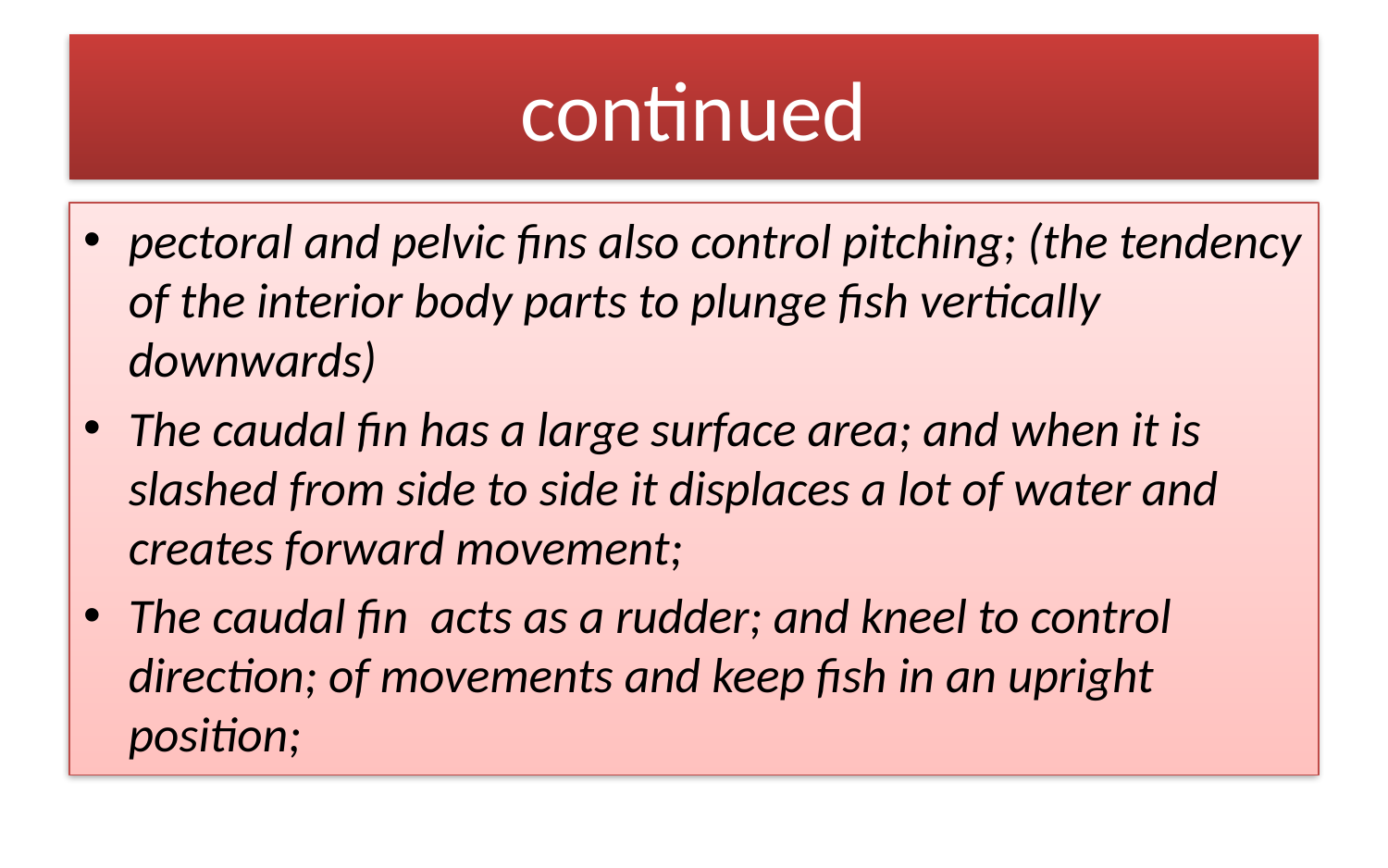

# continued
pectoral and pelvic fins also control pitching; (the tendency of the interior body parts to plunge fish vertically downwards)
The caudal fin has a large surface area; and when it is slashed from side to side it displaces a lot of water and creates forward movement;
The caudal fin  acts as a rudder; and kneel to control direction; of movements and keep fish in an upright position;